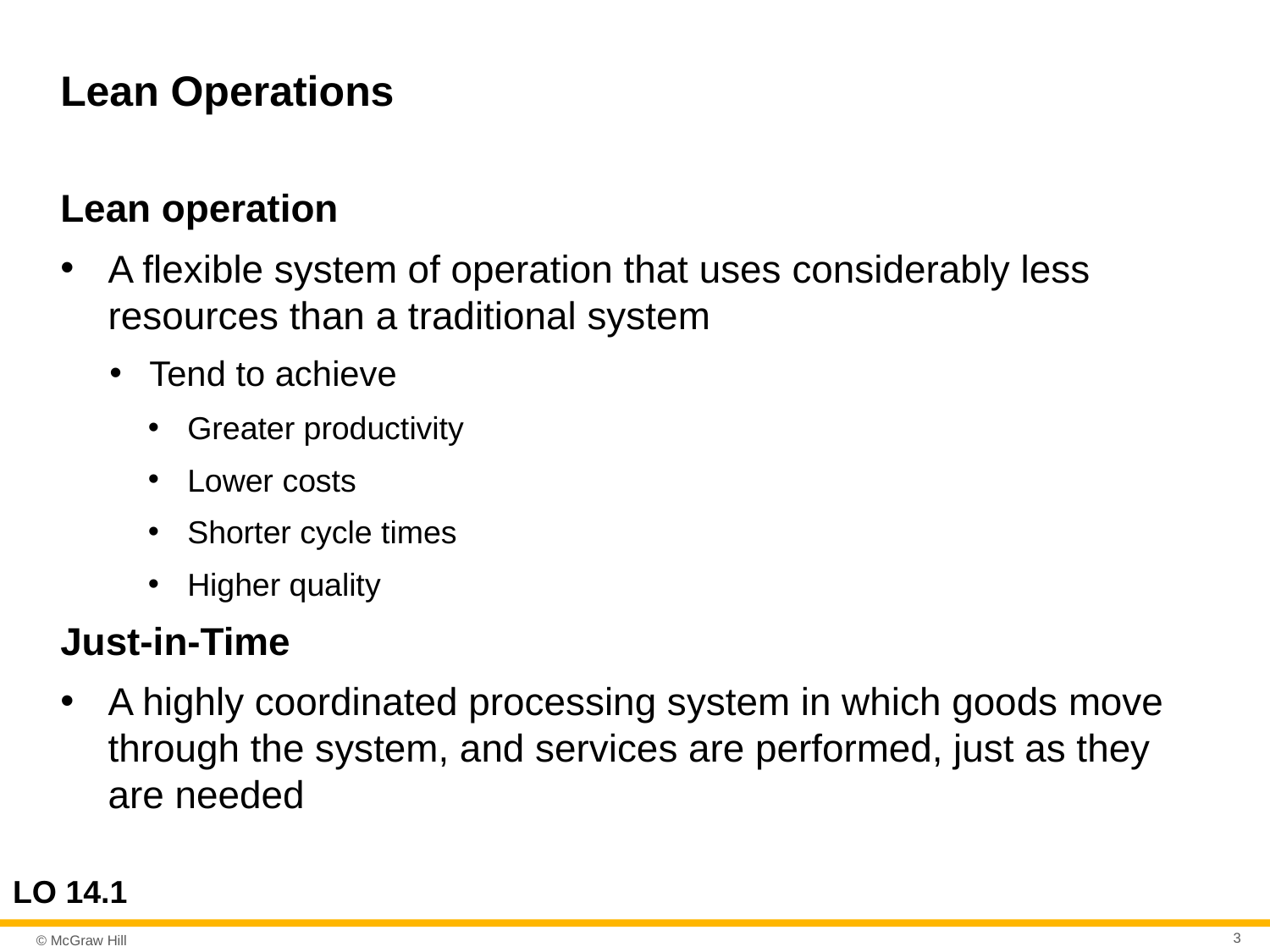

# Lean Operations
Lean operation
A flexible system of operation that uses considerably less resources than a traditional system
Tend to achieve
Greater productivity
Lower costs
Shorter cycle times
Higher quality
Just-in-Time
A highly coordinated processing system in which goods move through the system, and services are performed, just as they are needed
LO 14.1